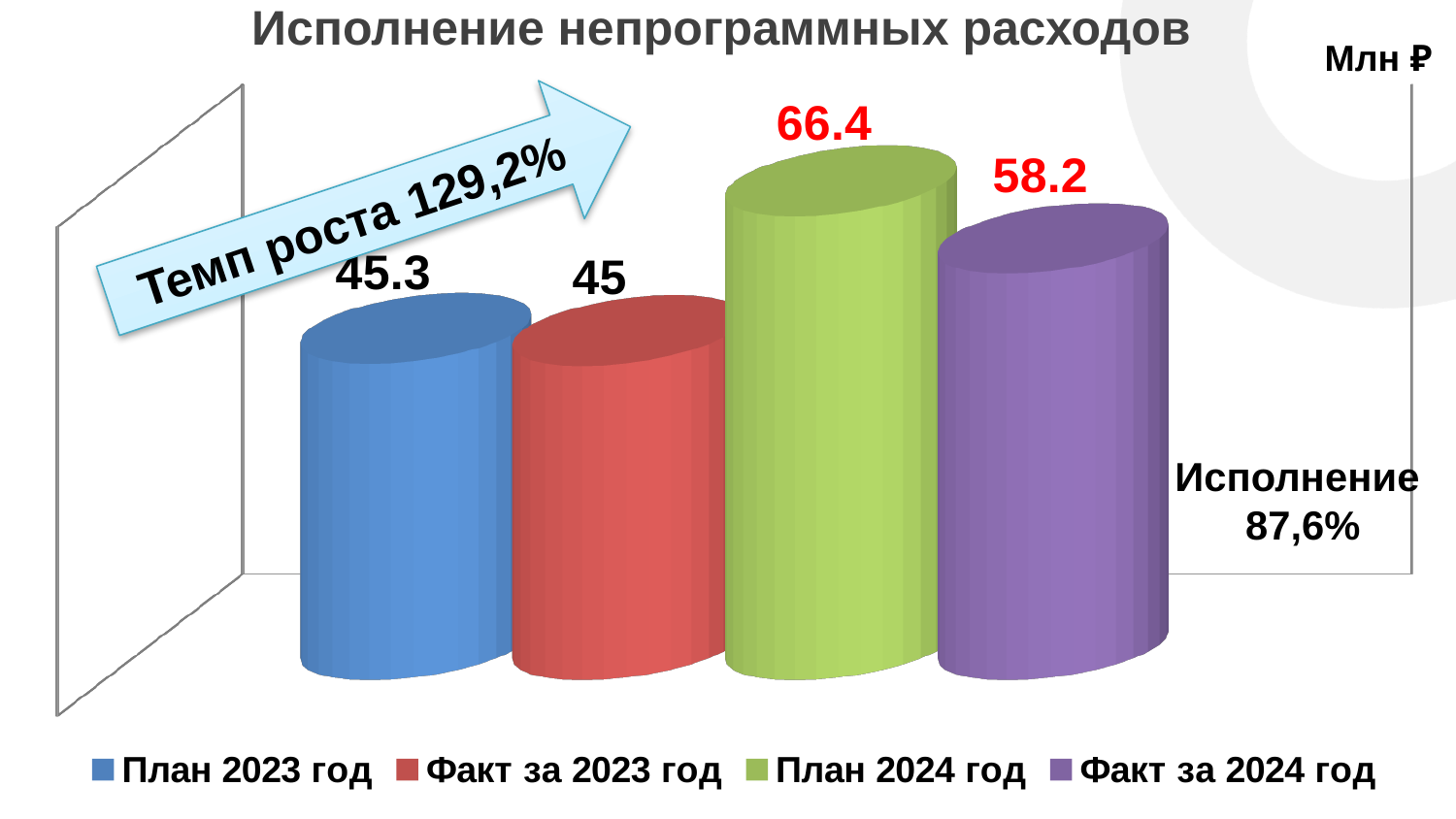

# Исполнение непрограммных расходов
Млн ₽

[unsupported chart]

Темп роста 129,2%
Исполнение  87,6%